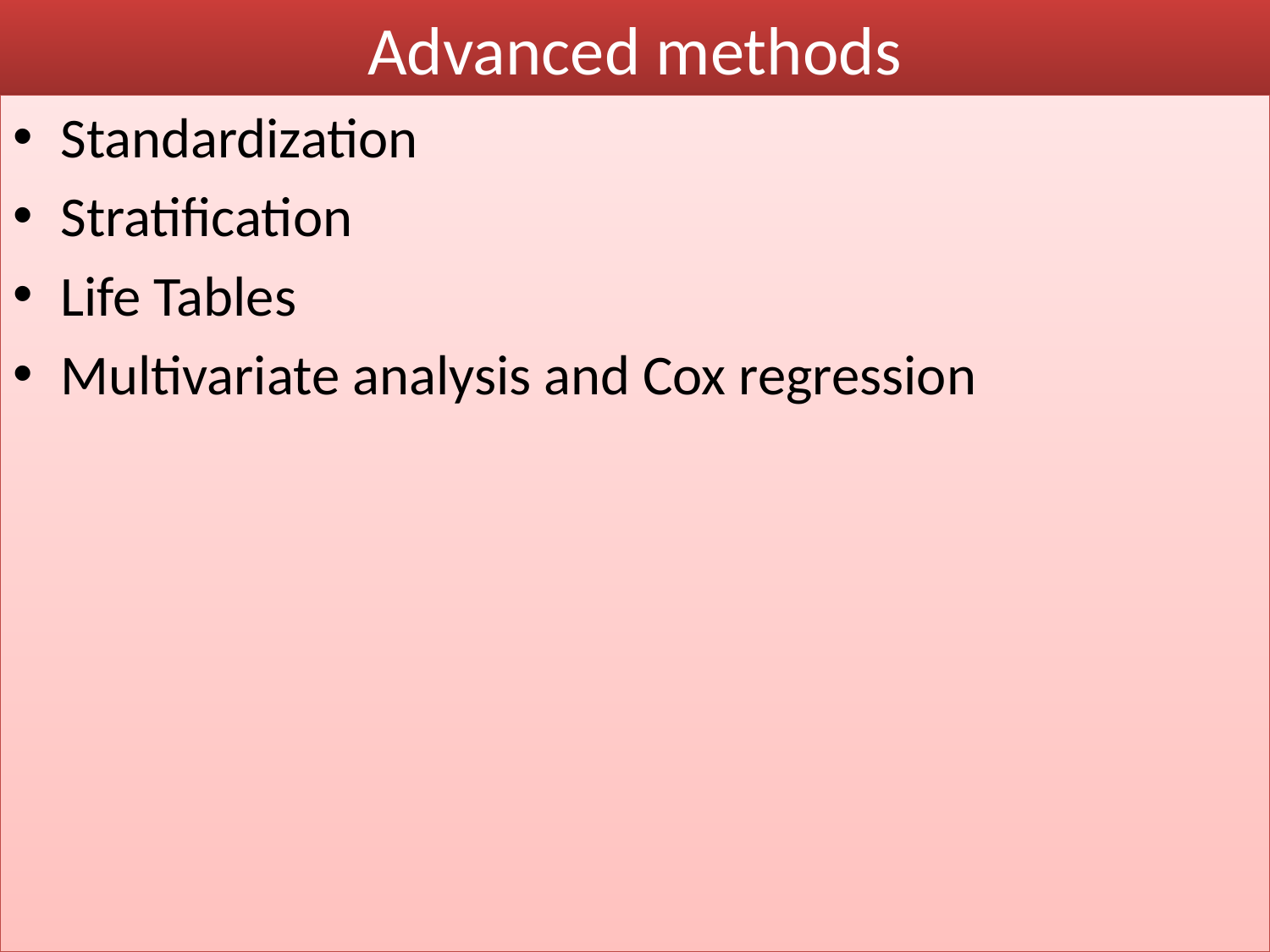

# Advanced methods
Standardization
Stratification
Life Tables
Multivariate analysis and Cox regression